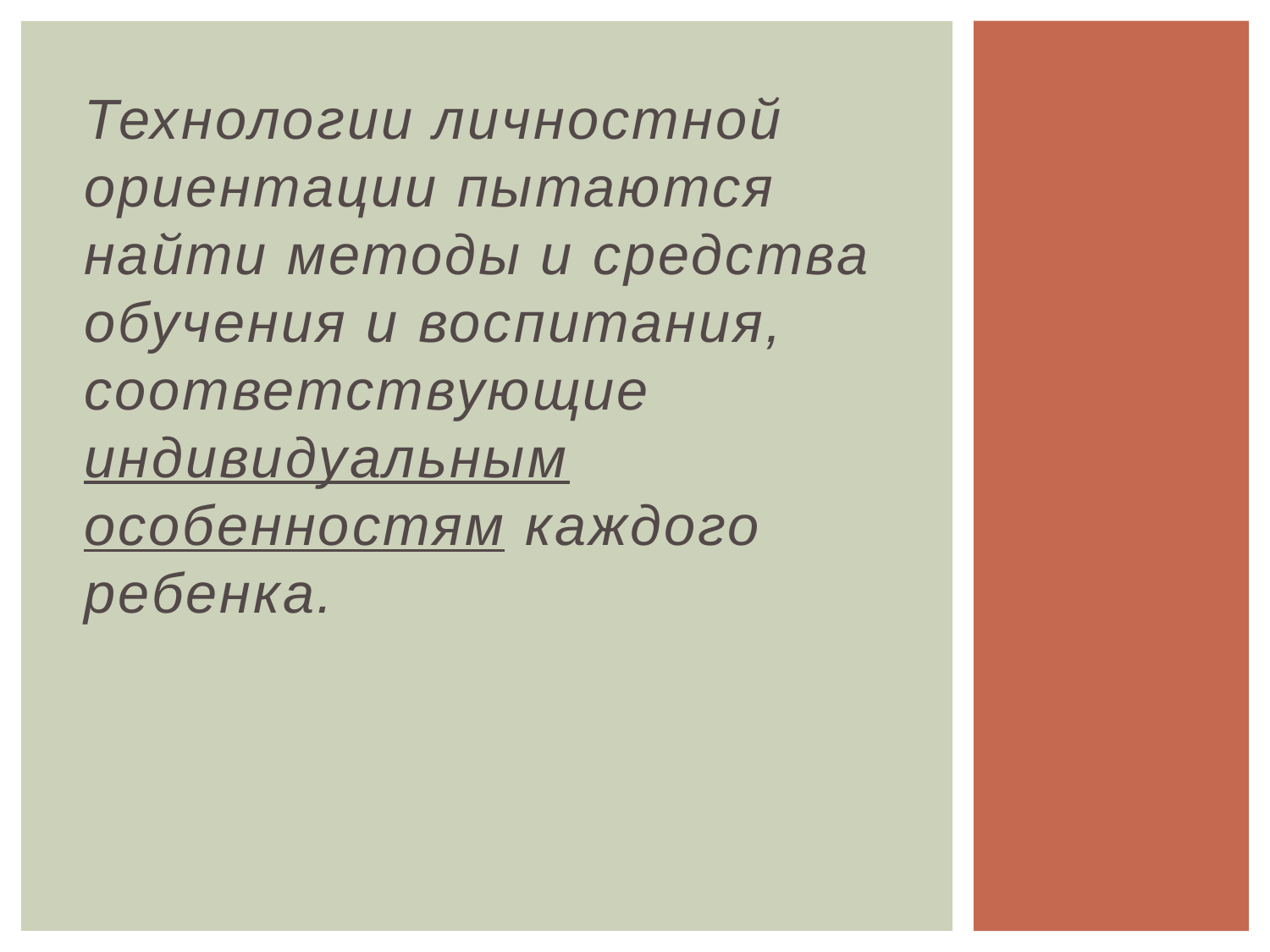

#
Технологии личностной ориентации пытаются найти методы и средства обучения и воспитания, соответствующие индивидуальным особенностям каждого ребенка.